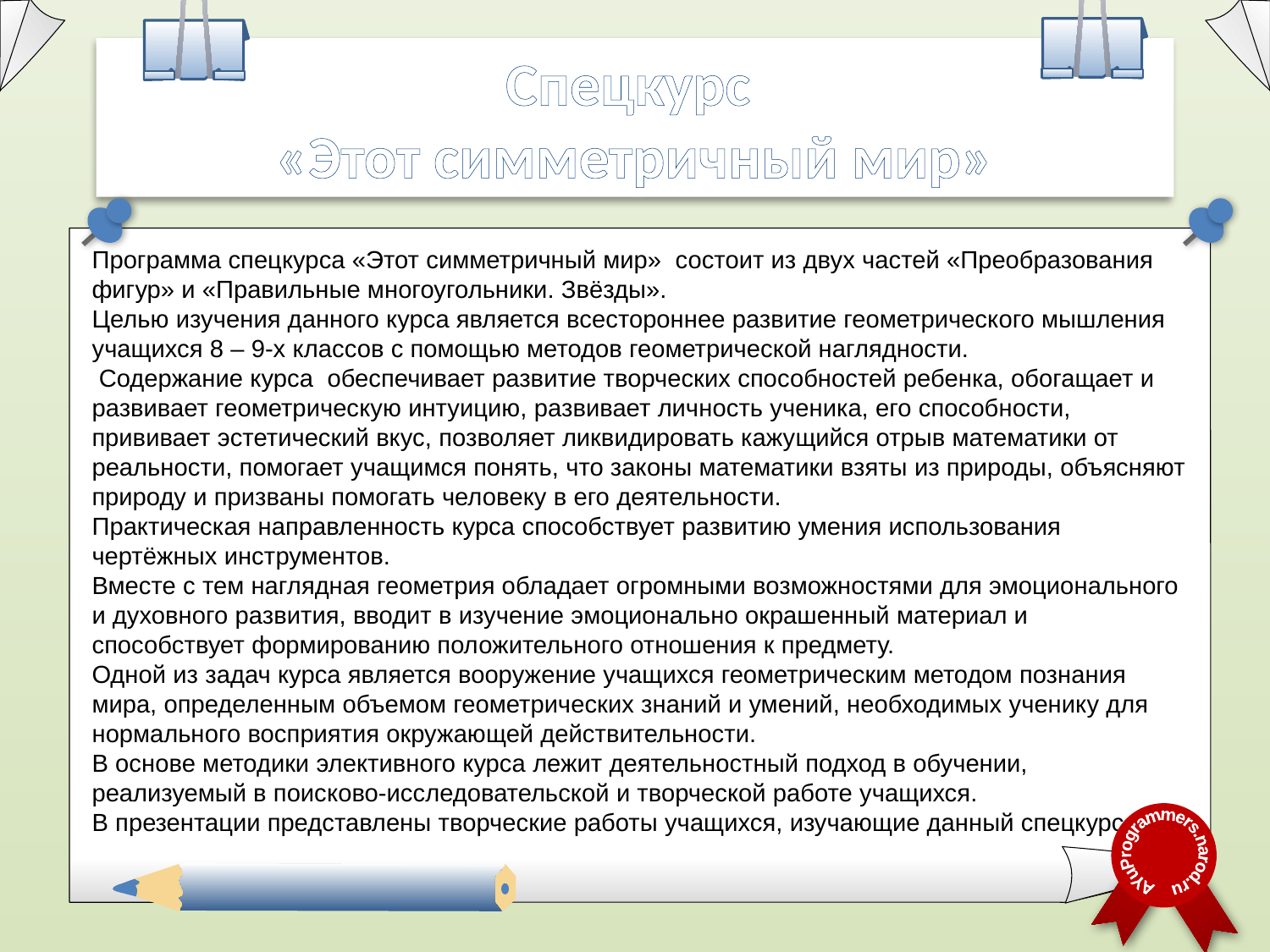

# Спецкурс «Этот симметричный мир»

Программа спецкурса «Этот симметричный мир»  состоит из двух частей «Преобразования фигур» и «Правильные многоугольники. Звёзды».
Целью изучения данного курса является всестороннее развитие геометрического мышления учащихся 8 – 9-х классов с помощью методов геометрической наглядности.
 Содержание курса  обеспечивает развитие творческих способностей ребенка, обогащает и развивает геометрическую интуицию, развивает личность ученика, его способности, прививает эстетический вкус, позволяет ликвидировать кажущийся отрыв математики от реальности, помогает учащимся понять, что законы математики взяты из природы, объясняют природу и призваны помогать человеку в его деятельности.
Практическая направленность курса способствует развитию умения использования чертёжных инструментов.
Вместе с тем наглядная геометрия обладает огромными возможностями для эмоционального и духовного развития, вводит в изучение эмоционально окрашенный материал и способствует формированию положительного отношения к предмету.
Одной из задач курса является вооружение учащихся геометрическим методом познания мира, определенным объемом геометрических знаний и умений, необходимых ученику для нормального восприятия окружающей действительности.
В основе методики элективного курса лежит деятельностный подход в обучении, реализуемый в поисково-исследовательской и творческой работе учащихся.
В презентации представлены творческие работы учащихся, изучающие данный спецкурс

AYuProgrammers.narod.ru